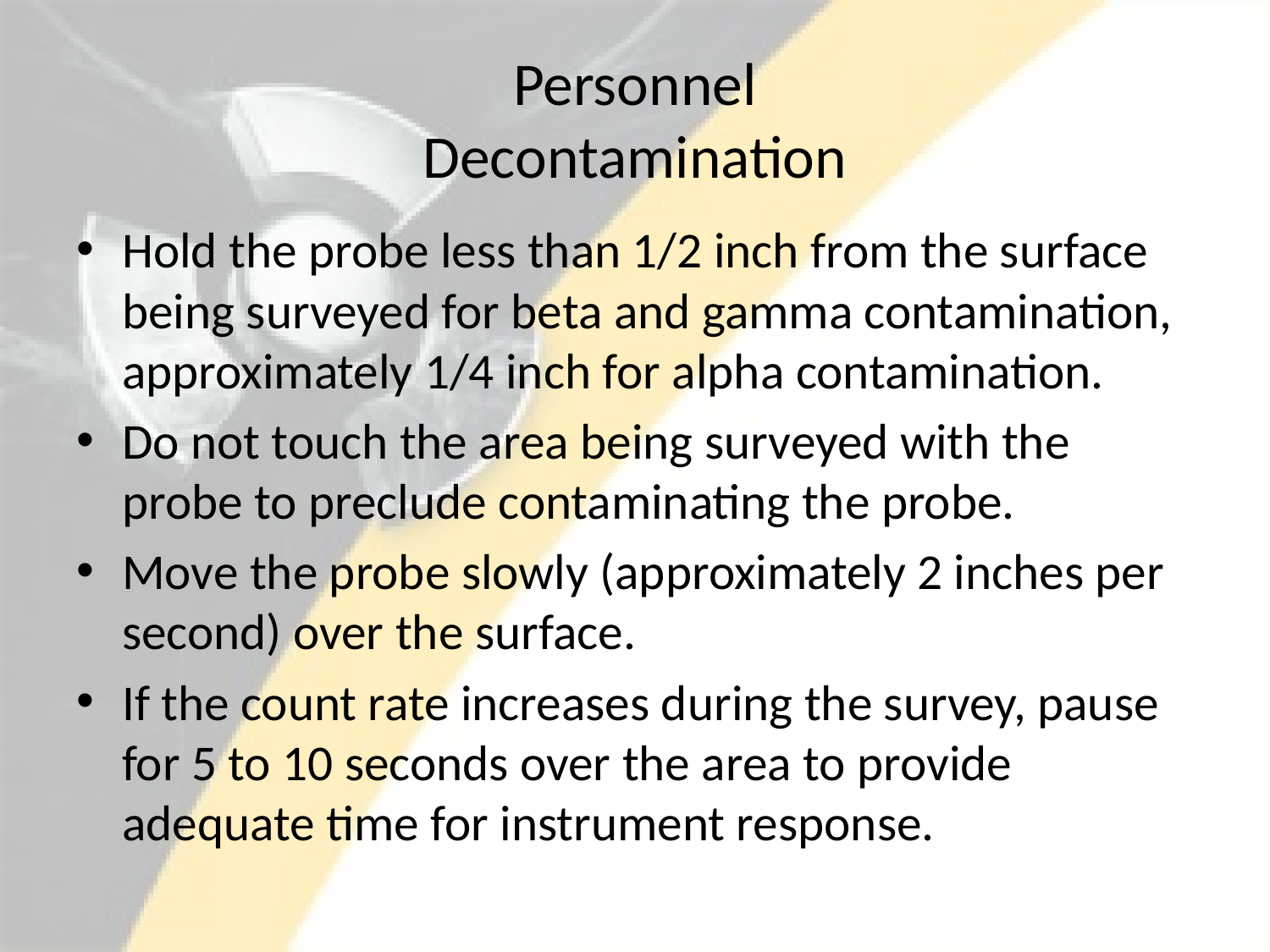

# Personnel Decontamination
Hold the probe less than 1/2 inch from the surface being surveyed for beta and gamma contamination, approximately 1/4 inch for alpha contamination.
Do not touch the area being surveyed with the probe to preclude contaminating the probe.
Move the probe slowly (approximately 2 inches per second) over the surface.
If the count rate increases during the survey, pause for 5 to 10 seconds over the area to provide adequate time for instrument response.